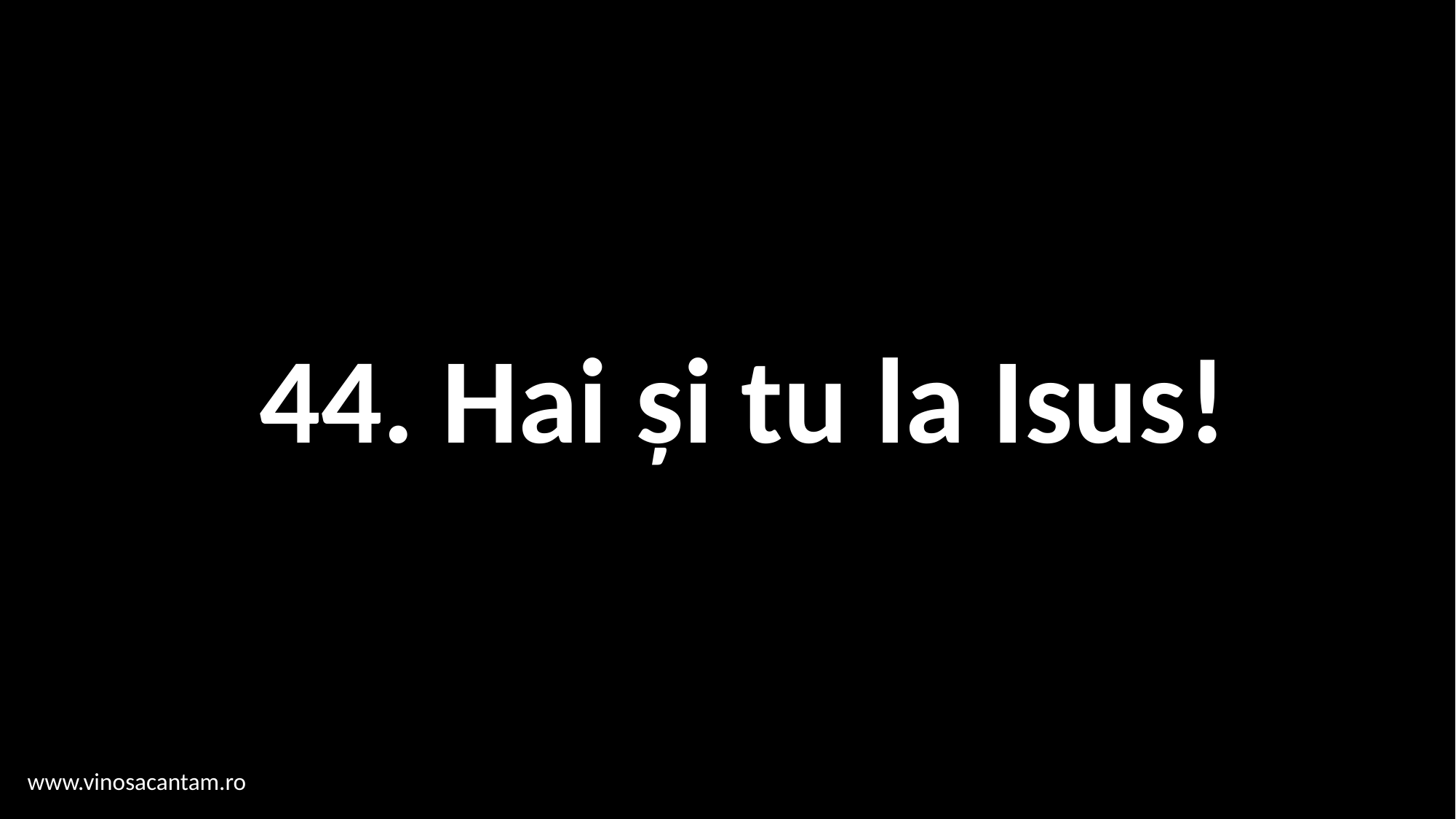

# 44. Hai și tu la Isus!

www.vinosacantam.ro